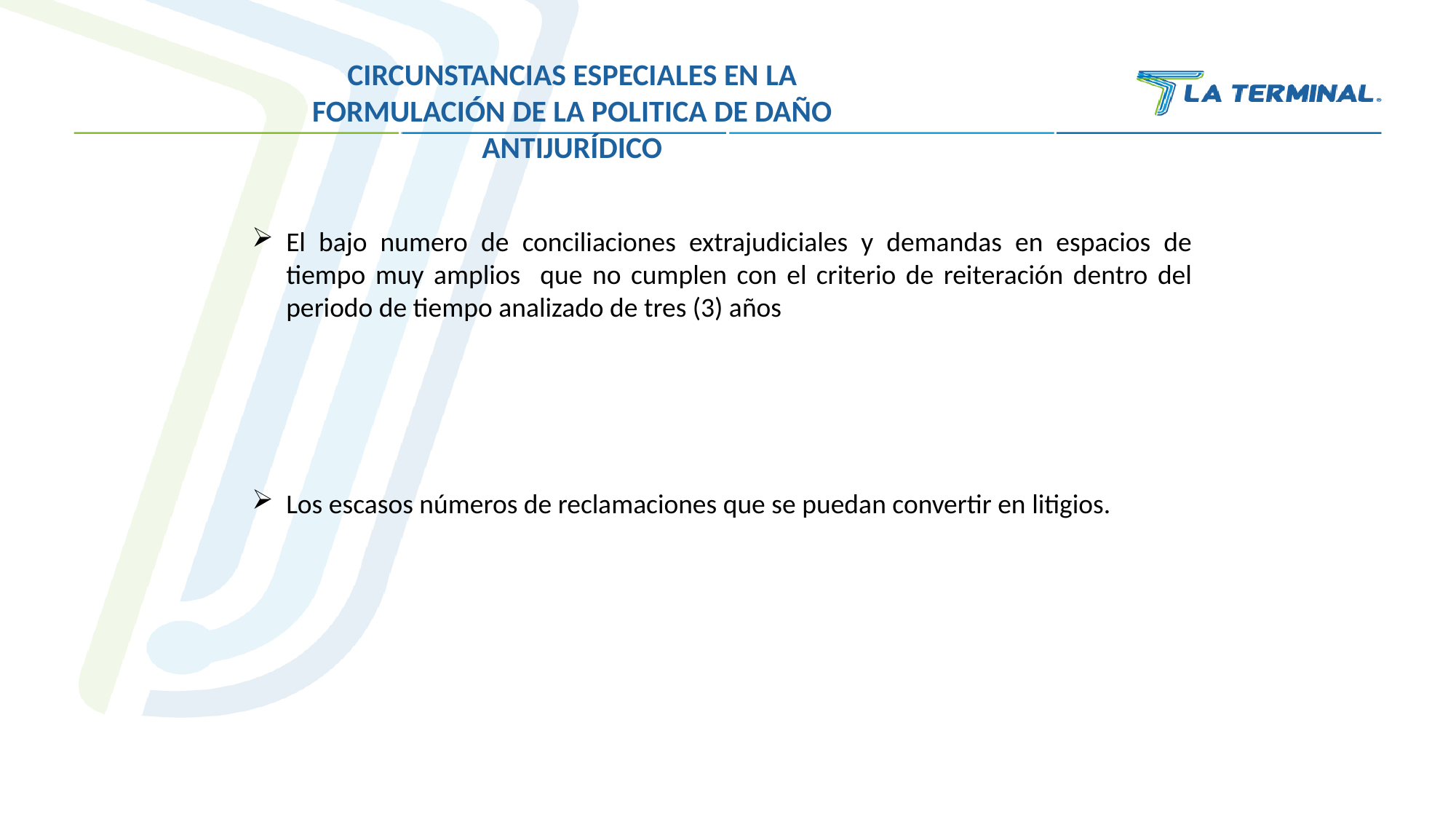

CIRCUNSTANCIAS ESPECIALES EN LA FORMULACIÓN DE LA POLITICA DE DAÑO ANTIJURÍDICO
El bajo numero de conciliaciones extrajudiciales y demandas en espacios de tiempo muy amplios  que no cumplen con el criterio de reiteración dentro del periodo de tiempo analizado de tres (3) años

Los escasos números de reclamaciones que se puedan convertir en litigios.